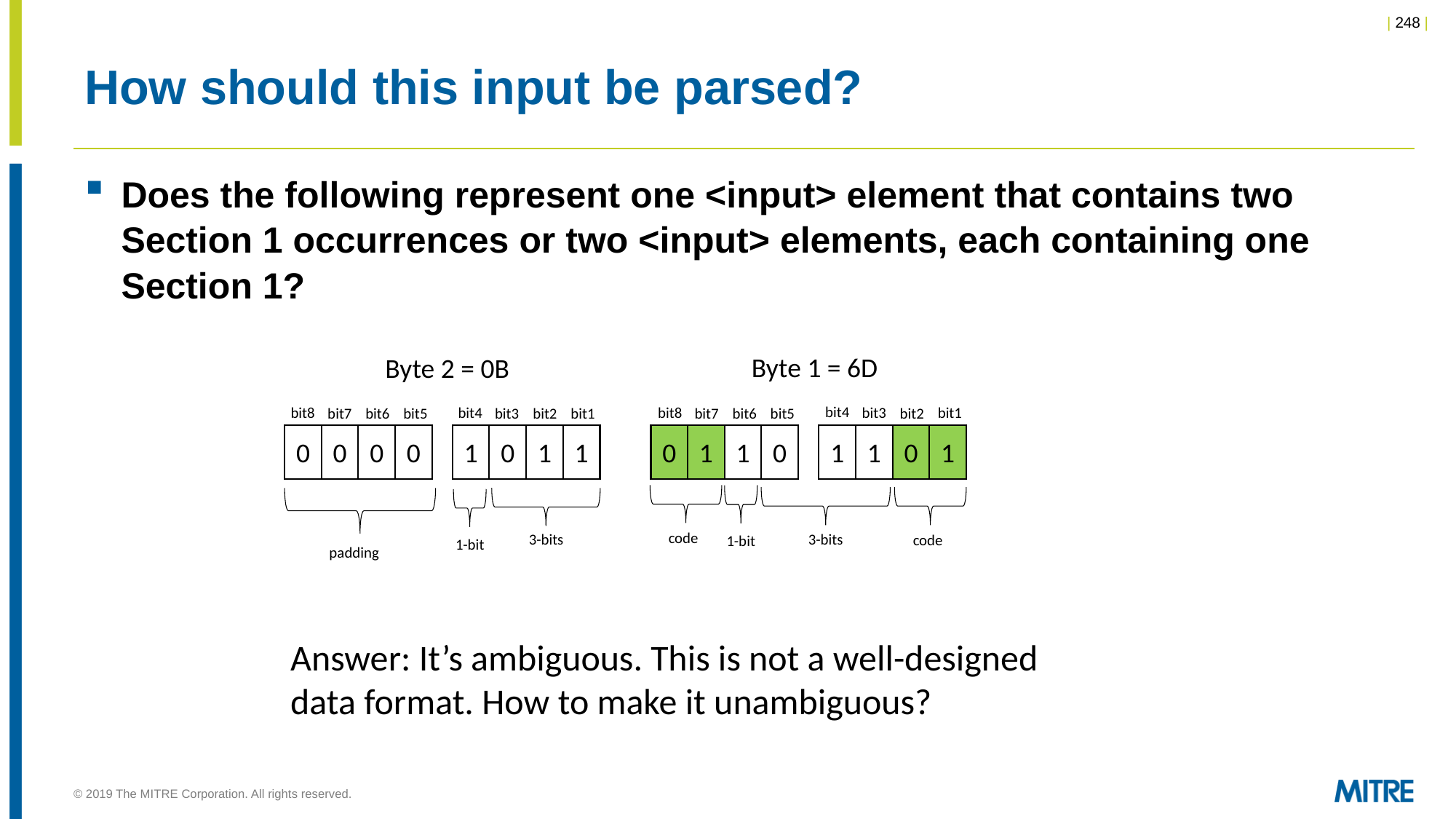

# How should this input be parsed?
Does the following represent one <input> element that contains two Section 1 occurrences or two <input> elements, each containing one Section 1?
Byte 1 = 6D
Byte 2 = 0B
bit4
bit8
bit4
bit3
bit1
bit8
bit7
bit5
bit2
bit3
bit1
bit6
bit7
bit5
bit2
bit6
1
1
0
1
1
0
0
1
0
1
0
0
1
1
0
0

code
3-bits
3-bits
code
1-bit
1-bit
padding
Answer: It’s ambiguous. This is not a well-designed data format. How to make it unambiguous?
© 2019 The MITRE Corporation. All rights reserved.